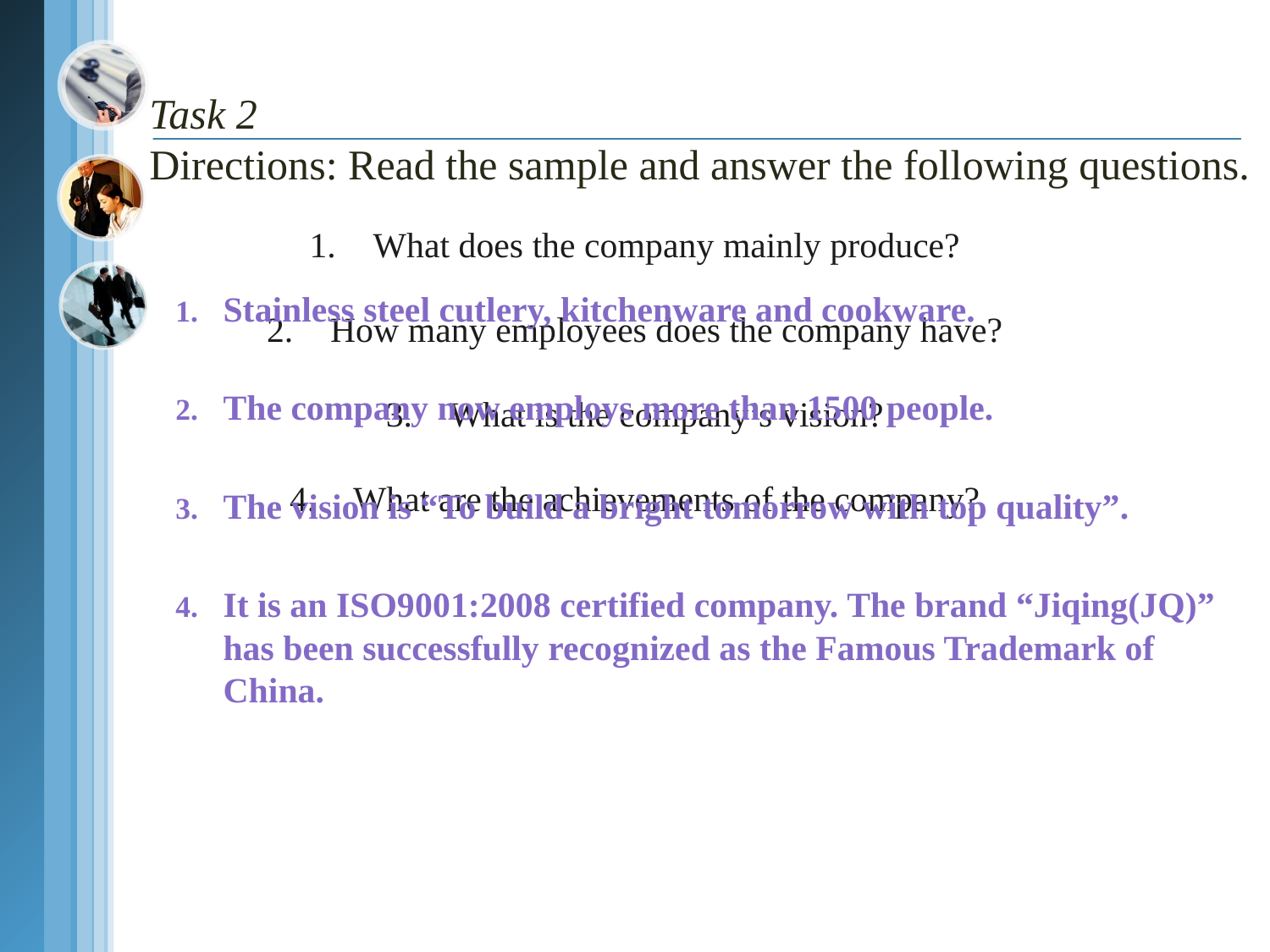

# Task 2 Directions: Read the sample and answer the following questions.
What does the company mainly produce?

How many employees does the company have?

What is the company’s vision?

What are the achievements of the company?

Stainless steel cutlery, kitchenware and cookware.

The company now employs more than 1500 people.

The vision is “To build a bright tomorrow with top quality”.

It is an ISO9001:2008 certified company. The brand “Jiqing(JQ)” has been successfully recognized as the Famous Trademark of China.